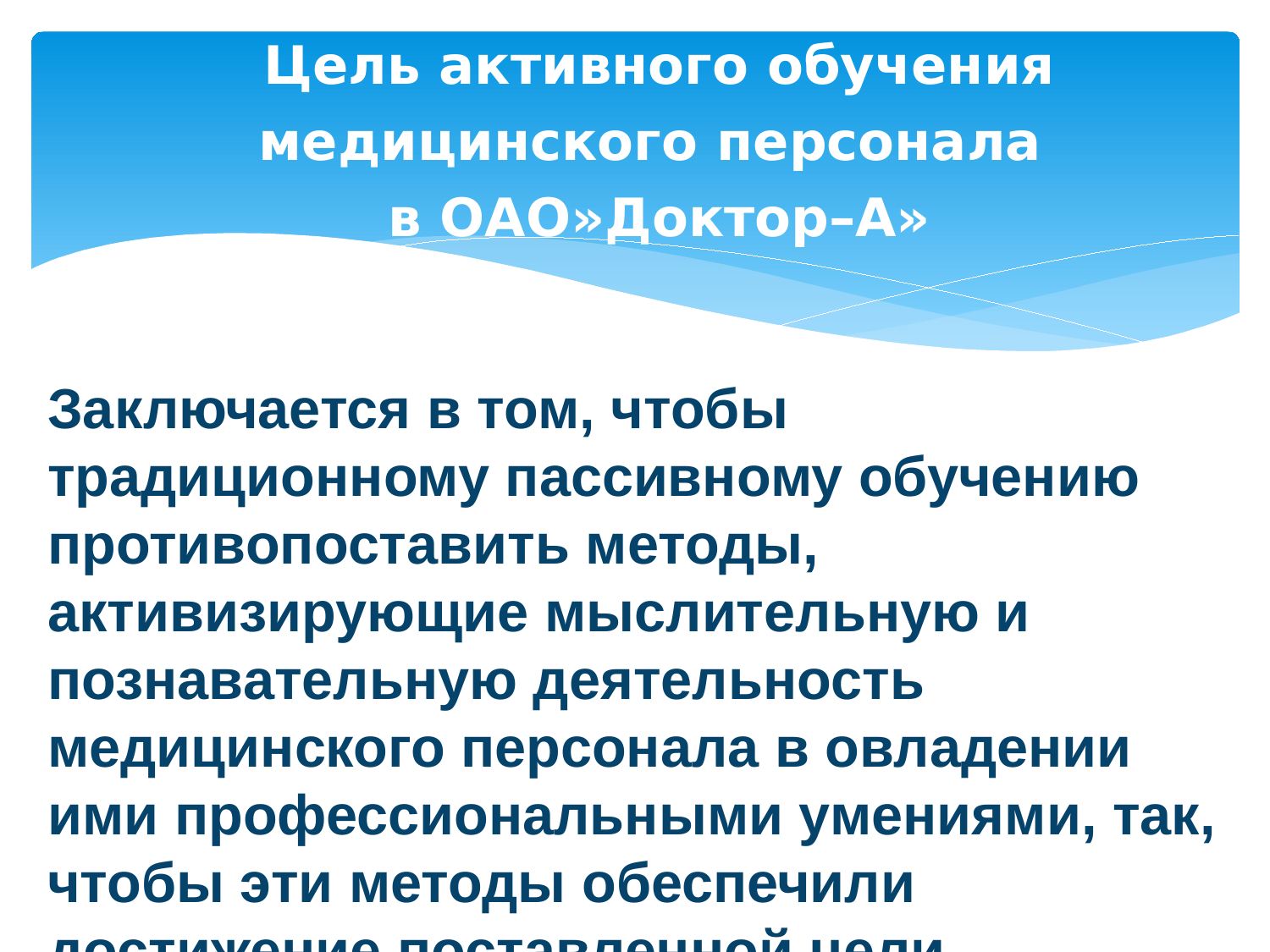

# Цель активного обучения медицинского персонала в ОАО»Доктор–А»

Заключается в том, чтобы традиционному пассивному обучению противопоставить методы, активизирующие мыслительную и познавательную деятельность медицинского персонала в овладении ими профессиональными умениями, так, чтобы эти методы обеспечили достижение поставленной цели.